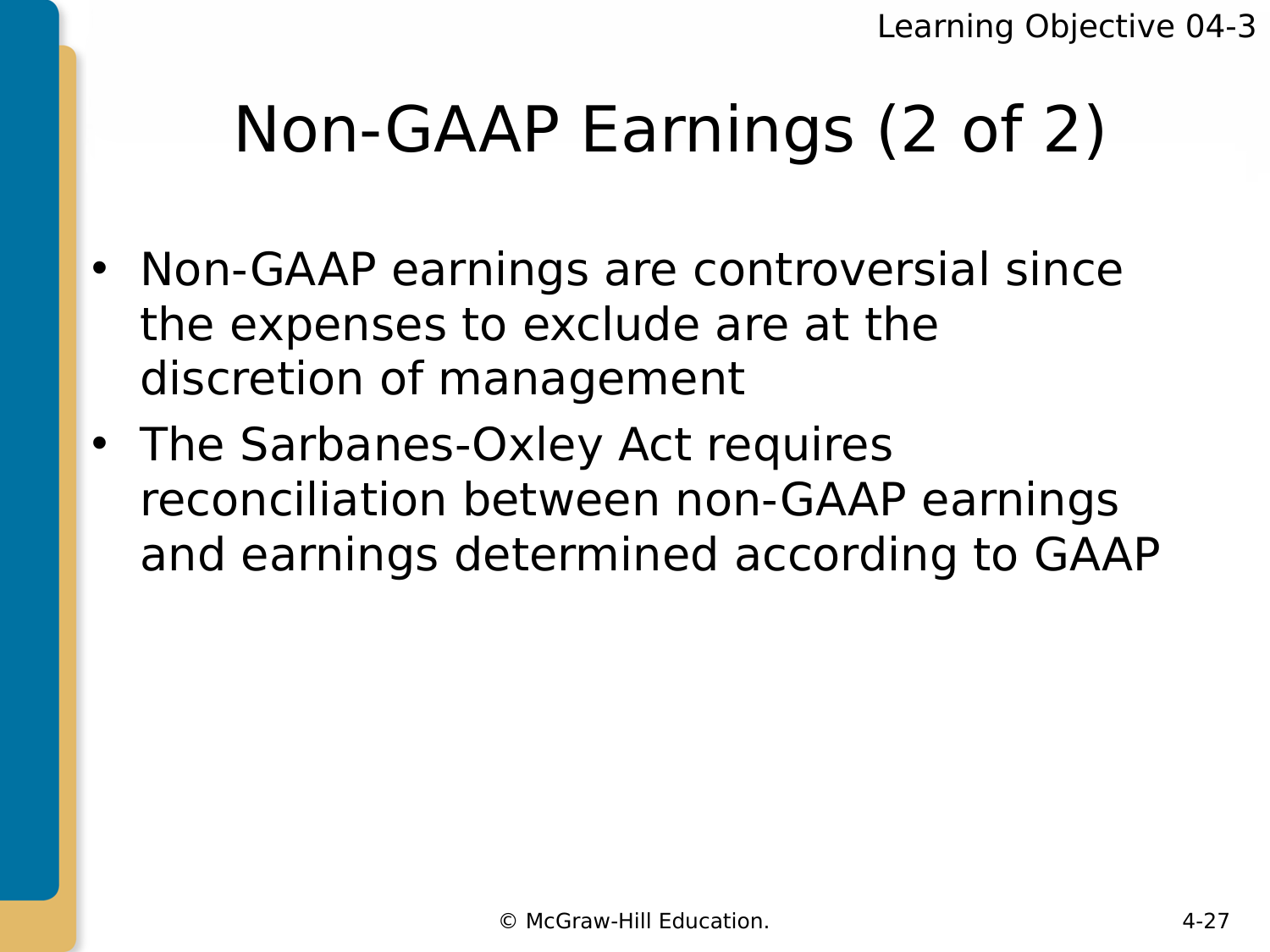

Learning Objective 04-3
# Non-GAAP Earnings (2 of 2)
Non-GAAP earnings are controversial since the expenses to exclude are at the discretion of management
The Sarbanes-Oxley Act requires reconciliation between non-GAAP earnings and earnings determined according to GAAP